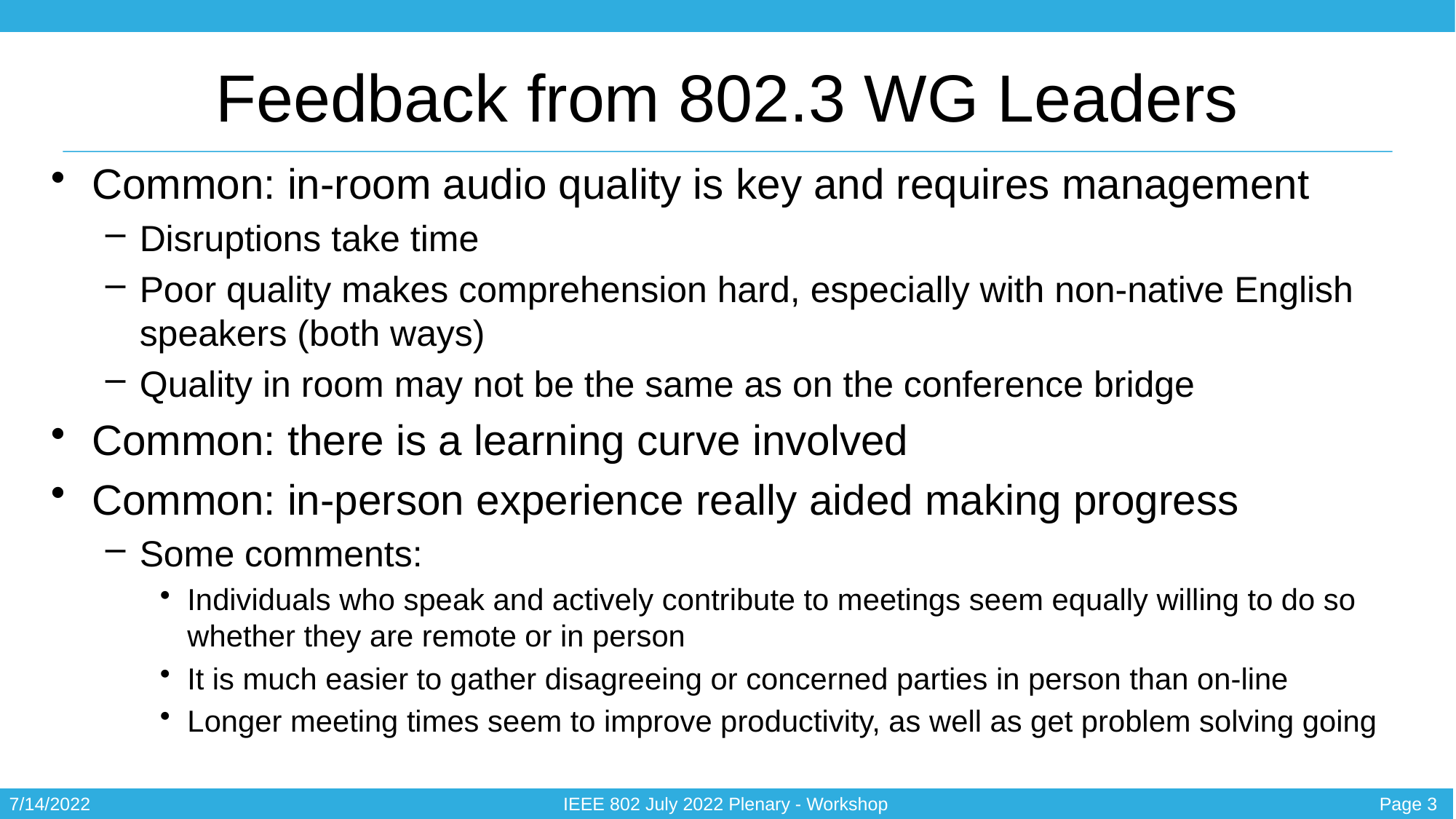

# Feedback from 802.3 WG Leaders
Common: in-room audio quality is key and requires management
Disruptions take time
Poor quality makes comprehension hard, especially with non-native English speakers (both ways)
Quality in room may not be the same as on the conference bridge
Common: there is a learning curve involved
Common: in-person experience really aided making progress
Some comments:
Individuals who speak and actively contribute to meetings seem equally willing to do so whether they are remote or in person
It is much easier to gather disagreeing or concerned parties in person than on-line
Longer meeting times seem to improve productivity, as well as get problem solving going